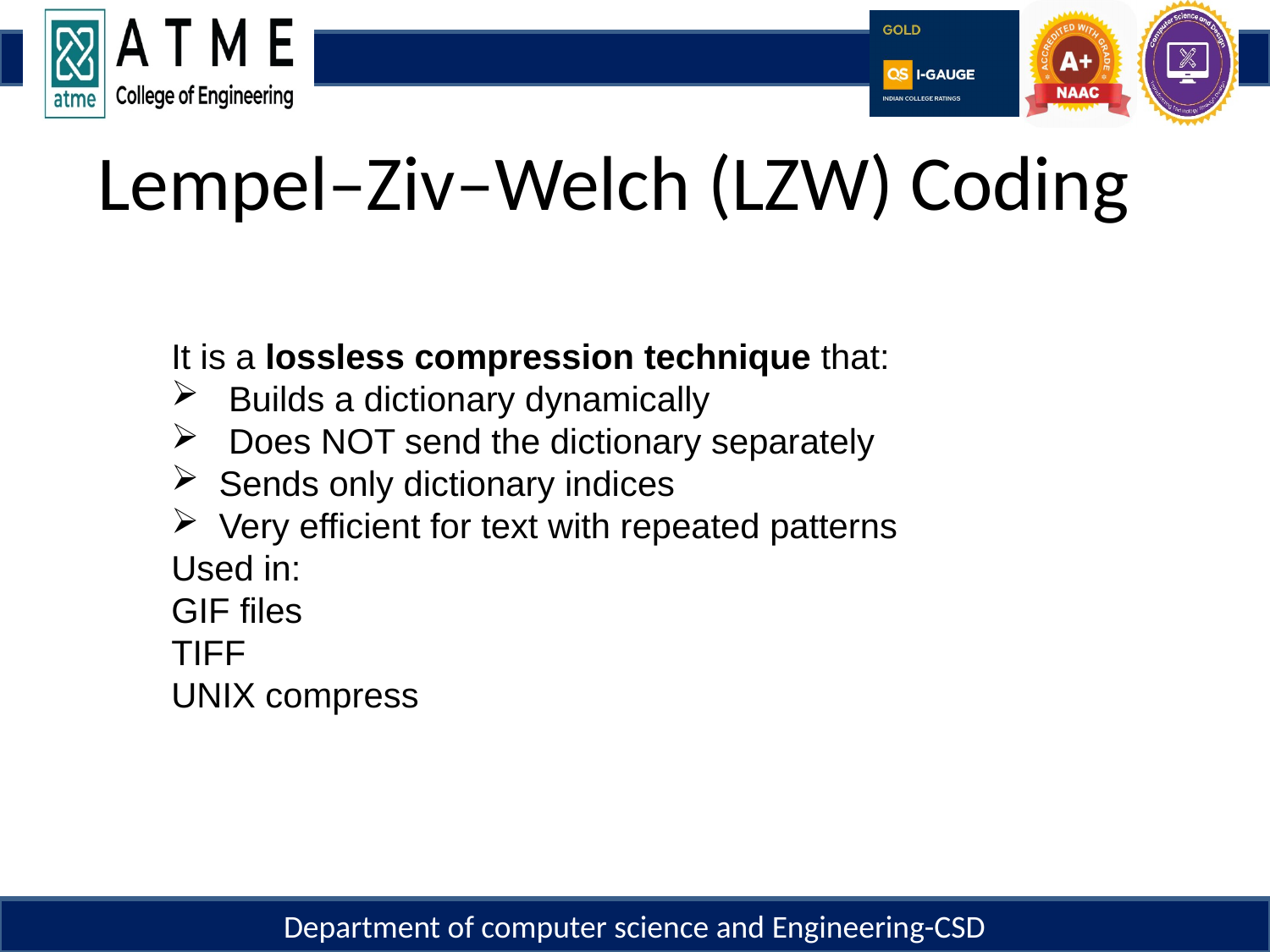

# Lempel–Ziv–Welch (LZW) Coding
It is a lossless compression technique that:
 Builds a dictionary dynamically
 Does NOT send the dictionary separately
Sends only dictionary indices
Very efficient for text with repeated patterns
Used in:
GIF files
TIFF
UNIX compress

Department of computer science and Engineering-CSD